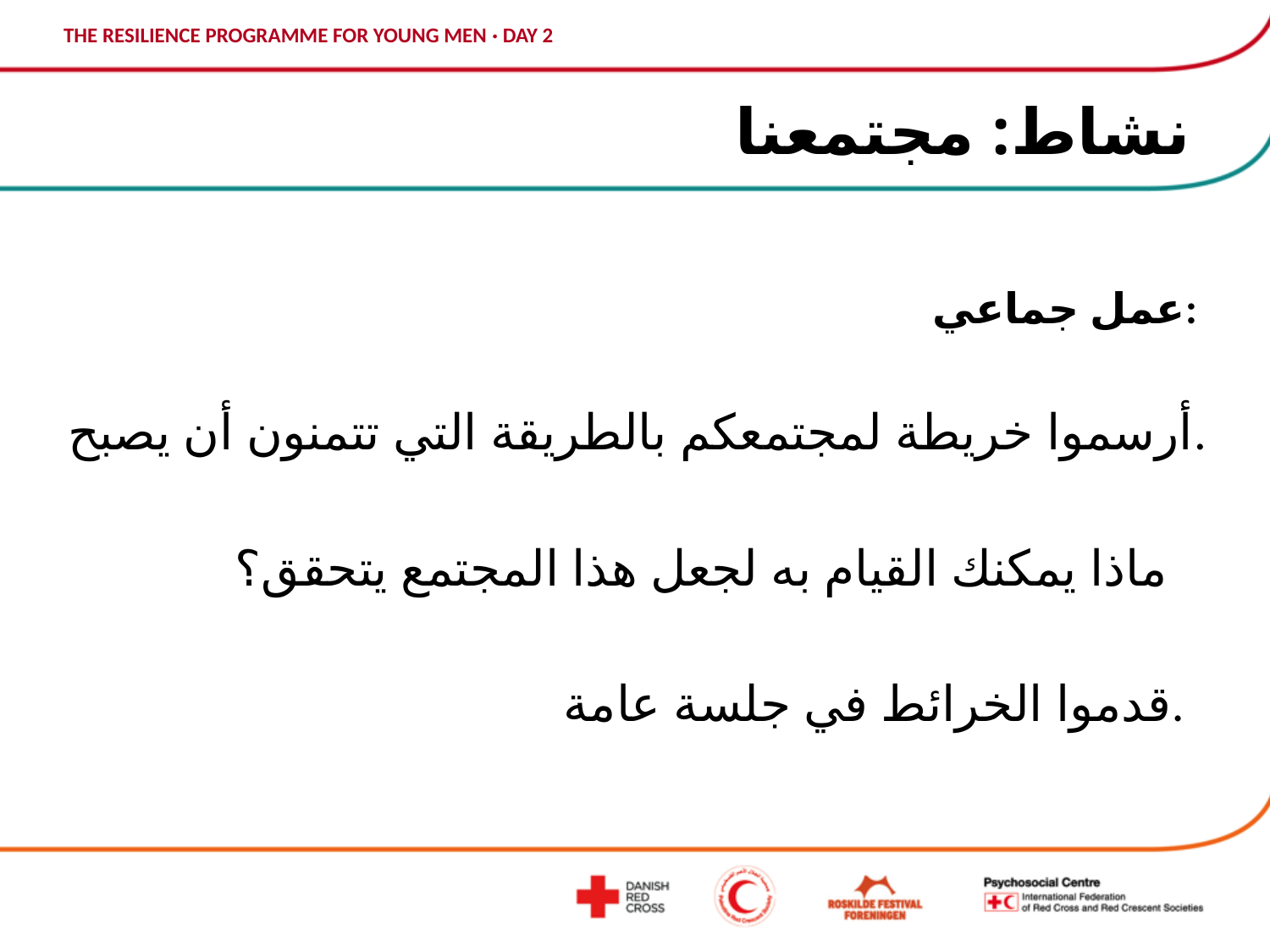

# نشاط: مجتمعنا

عمل جماعي:

أرسموا خريطة لمجتمعكم بالطريقة التي تتمنون أن يصبح.

ماذا يمكنك القيام به لجعل هذا المجتمع يتحقق؟

قدموا الخرائط في جلسة عامة.